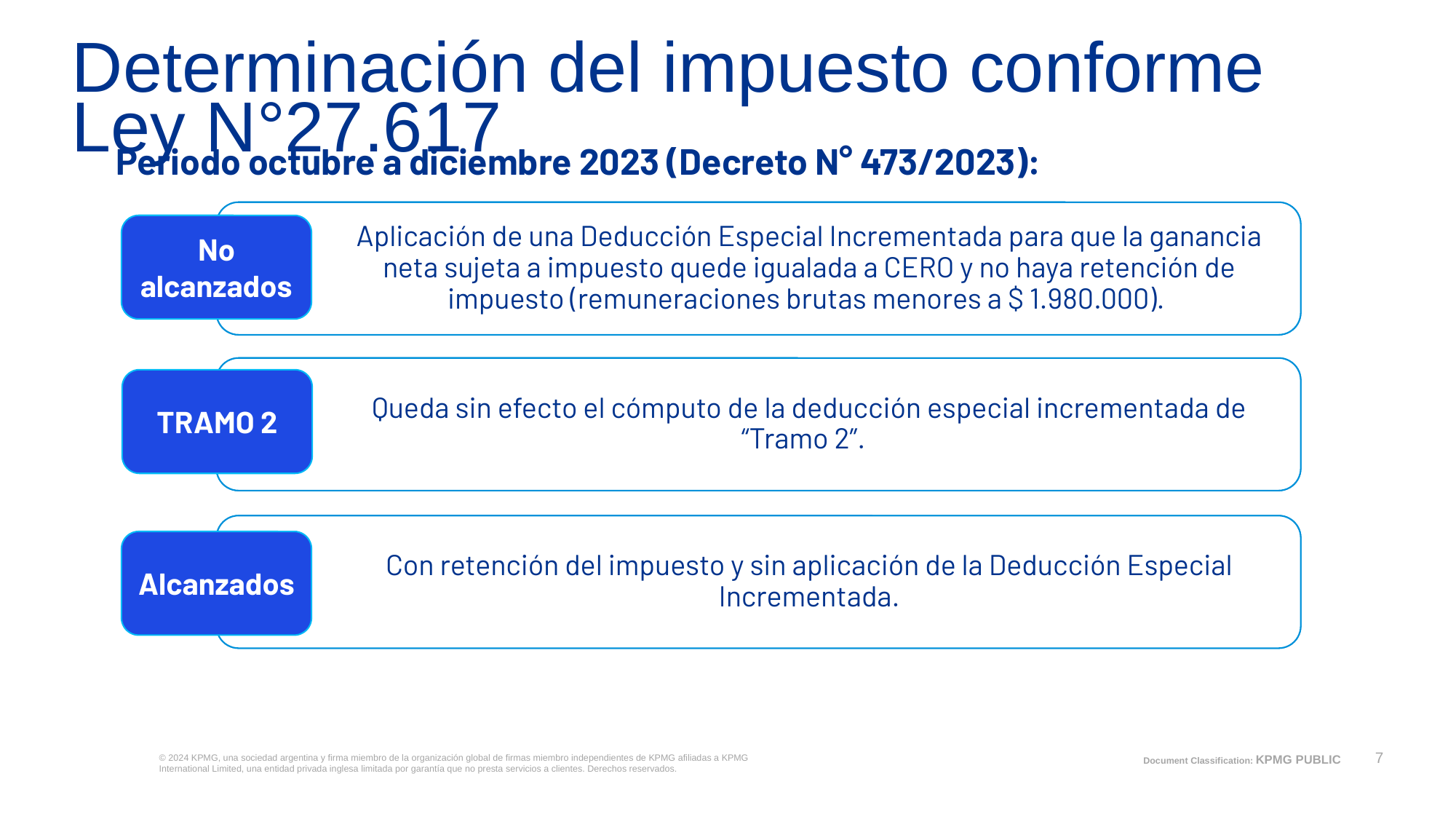

# Determinación del impuesto conforme Ley N°27.617
Periodo octubre a diciembre 2023 (Decreto N° 473/2023):

Aplicación de una Deducción Especial Incrementada para que la ganancia neta sujeta a impuesto quede igualada a CERO y no haya retención de impuesto (remuneraciones brutas menores a $ 1.980.000).
No alcanzados

Queda sin efecto el cómputo de la deducción especial incrementada de “Tramo 2”.
TRAMO 2

Con retención del impuesto y sin aplicación de la Deducción Especial Incrementada.
Alcanzados